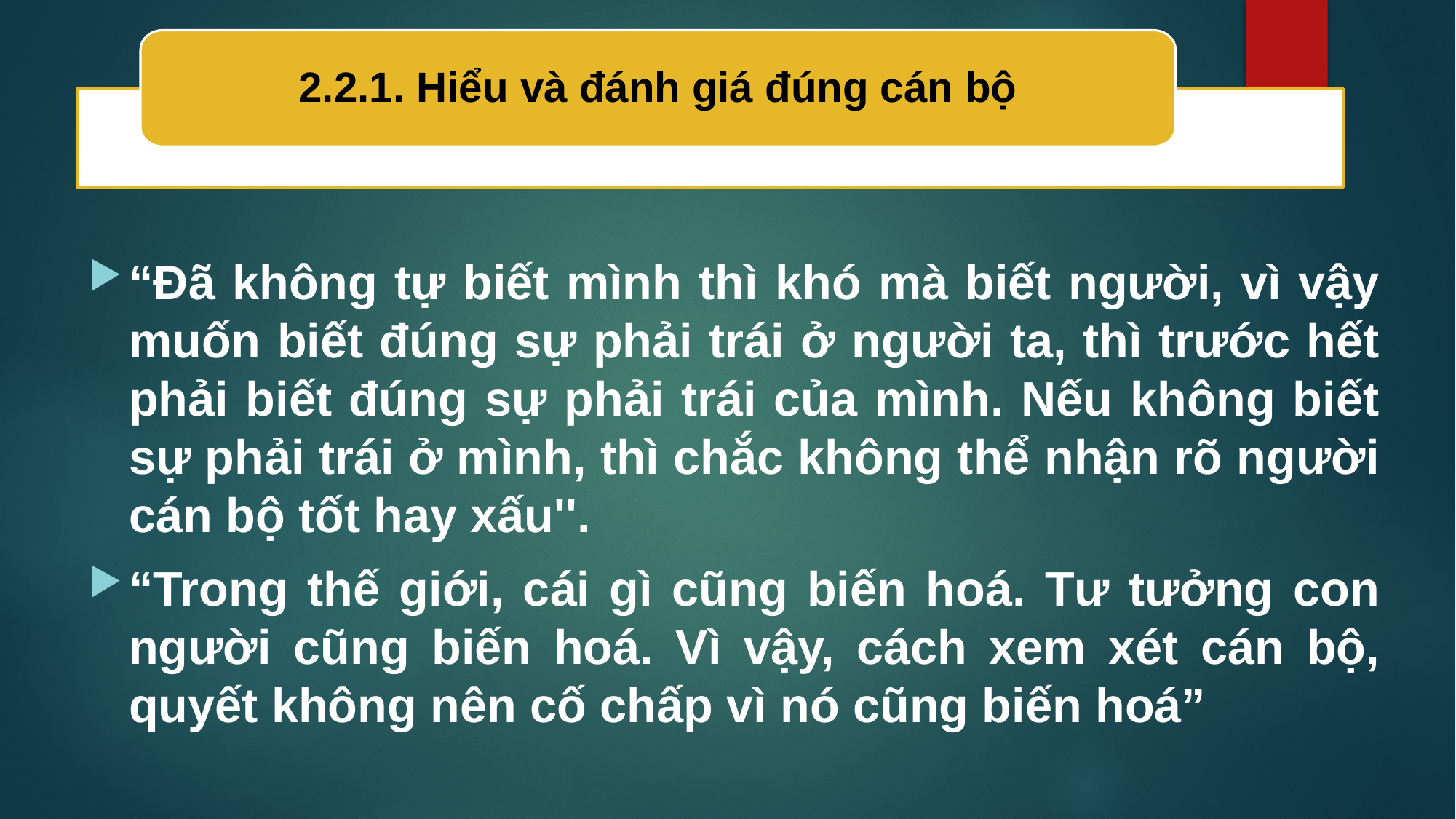

2.2.1. Hiểu và đánh giá đúng cán bộ

“Đã không tự biết mình thì khó mà biết người, vì vậy muốn biết đúng sự phải trái ở người ta, thì trước hết phải biết đúng sự phải trái của mình. Nếu không biết sự phải trái ở mình, thì chắc không thể nhận rõ người cán bộ tốt hay xấu''.
“Trong thế giới, cái gì cũng biến hoá. Tư tưởng con người cũng biến hoá. Vì vậy, cách xem xét cán bộ, quyết không nên cố chấp vì nó cũng biến hoá”